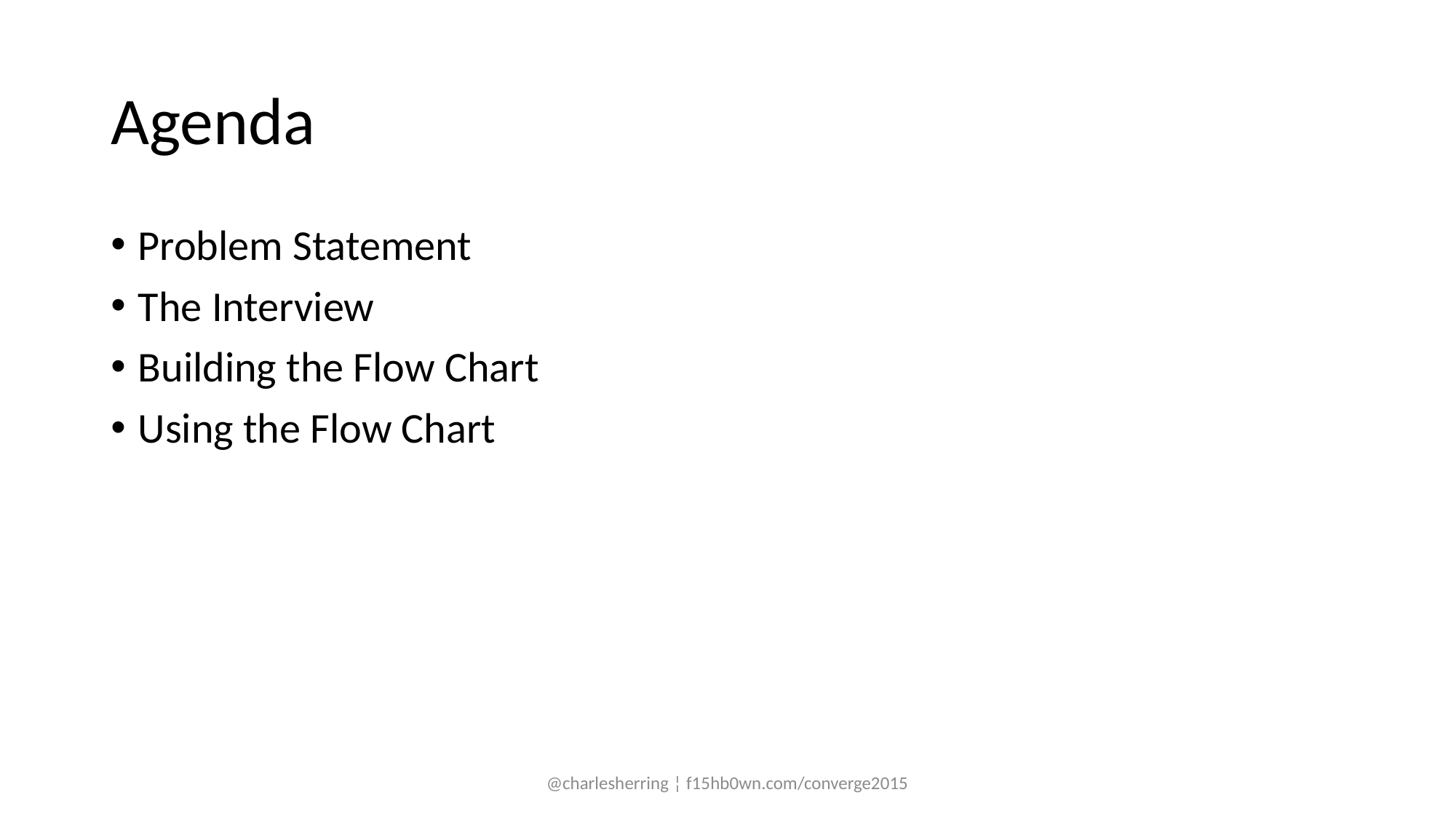

# Agenda
Problem Statement
The Interview
Building the Flow Chart
Using the Flow Chart
@charlesherring ¦ f15hb0wn.com/converge2015